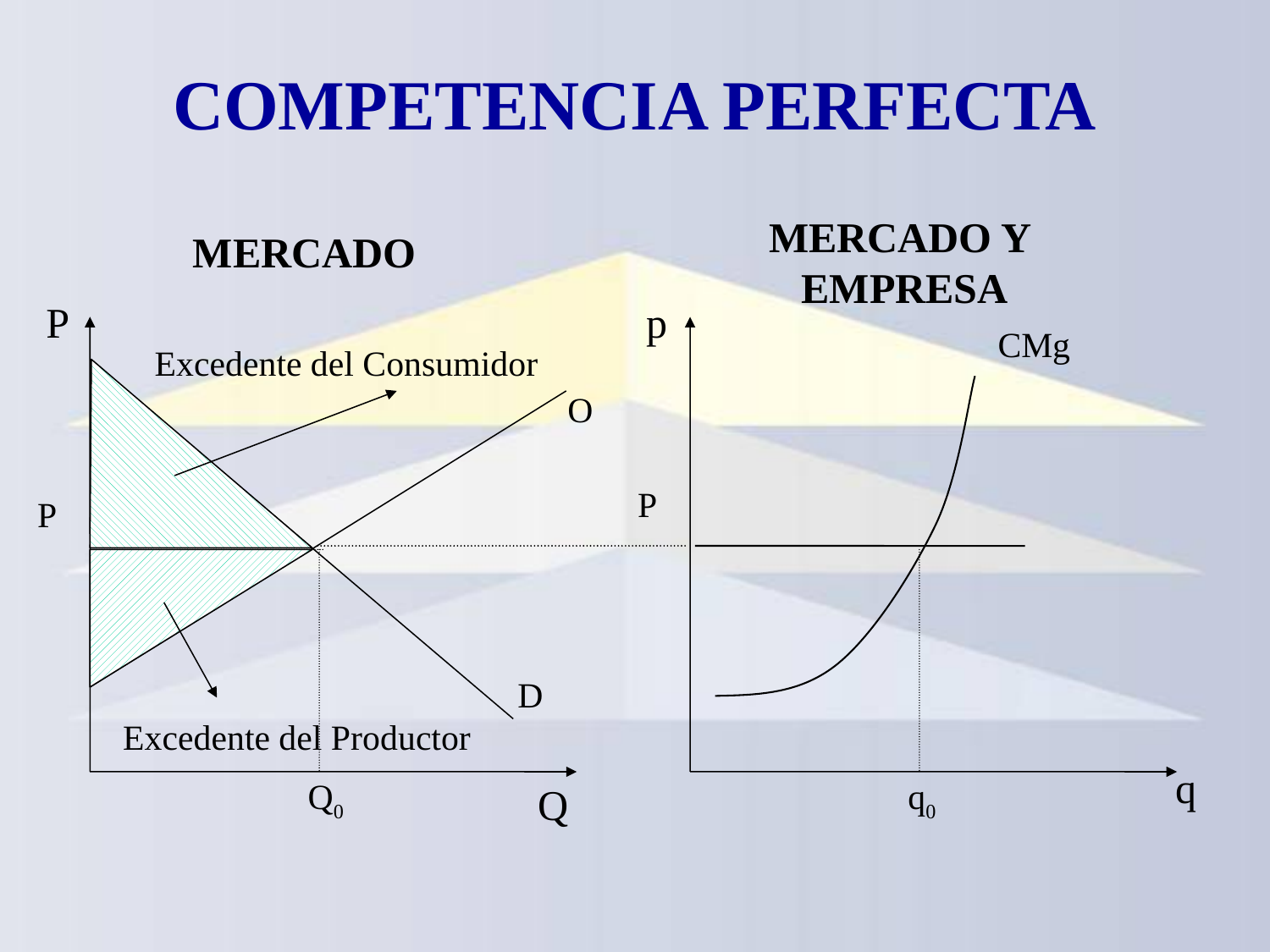

COMPETENCIA PERFECTA

MERCADO
MERCADO Y
EMPRESA
P
p
CMg

Excedente del Consumidor

O

P
P

D
Excedente del Productor
q
Q0
q0

Q